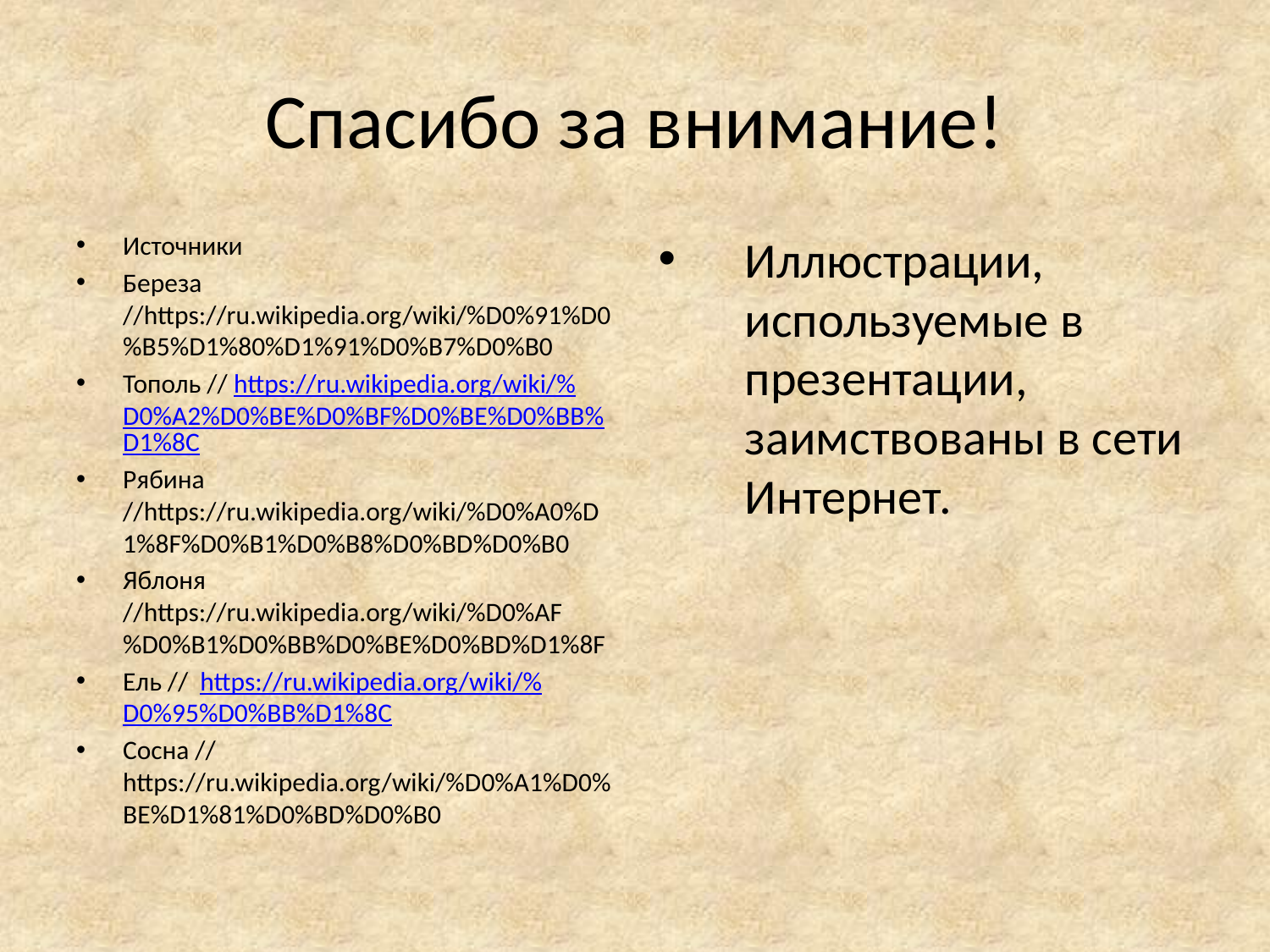

# Спасибо за внимание!
Источники
Береза //https://ru.wikipedia.org/wiki/%D0%91%D0%B5%D1%80%D1%91%D0%B7%D0%B0
Тополь // https://ru.wikipedia.org/wiki/%D0%A2%D0%BE%D0%BF%D0%BE%D0%BB%D1%8C
Рябина //https://ru.wikipedia.org/wiki/%D0%A0%D1%8F%D0%B1%D0%B8%D0%BD%D0%B0
Яблоня //https://ru.wikipedia.org/wiki/%D0%AF%D0%B1%D0%BB%D0%BE%D0%BD%D1%8F
Ель //  https://ru.wikipedia.org/wiki/%D0%95%D0%BB%D1%8C
Сосна // https://ru.wikipedia.org/wiki/%D0%A1%D0%BE%D1%81%D0%BD%D0%B0
Иллюстрации, используемые в презентации, заимствованы в сети Интернет.